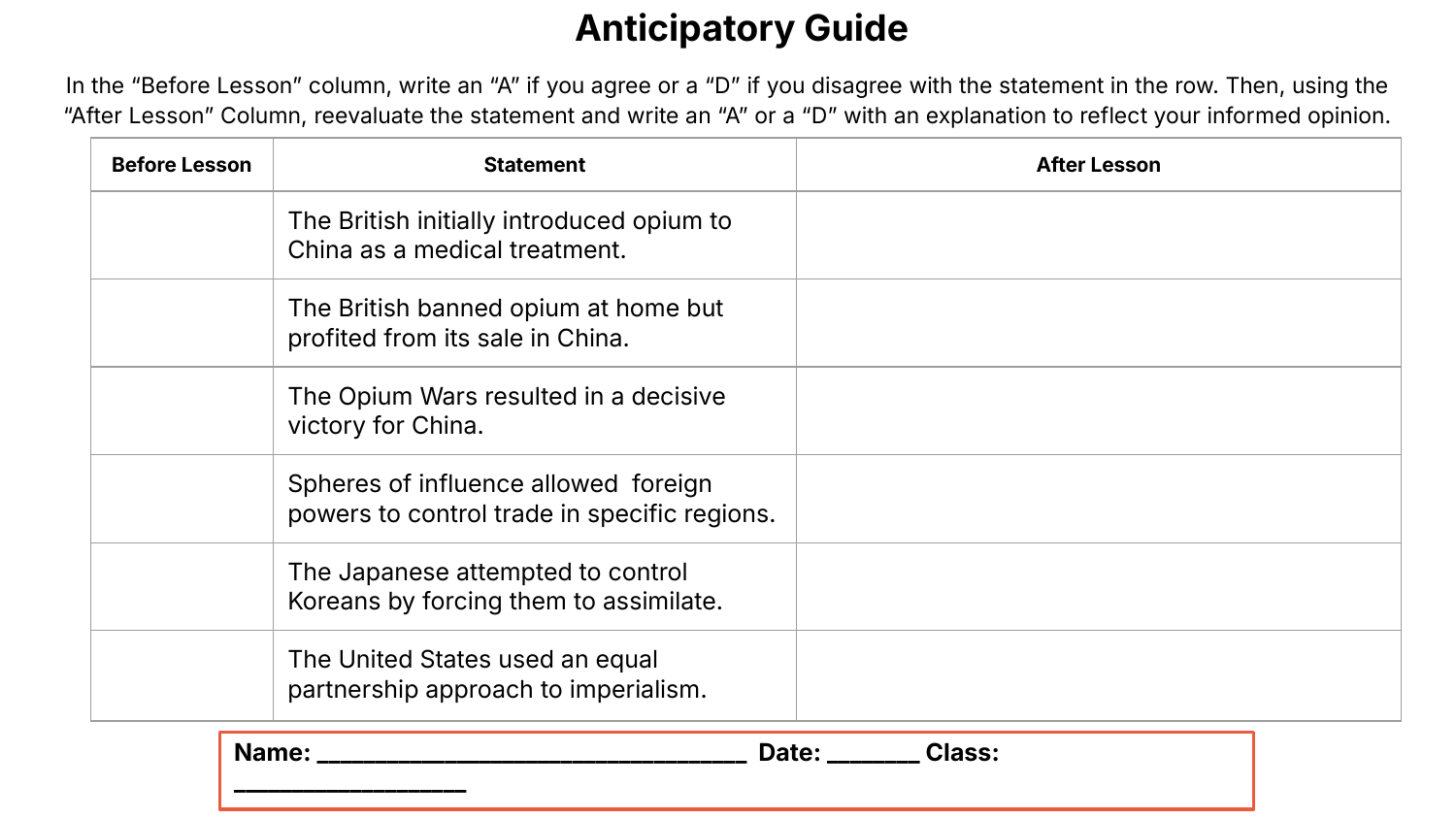

Anticipatory Guide

In the “Before Lesson” column, write an “A” if you agree or a “D” if you disagree with the statement in the row. Then, using the “After Lesson” Column, reevaluate the statement and write an “A” or a “D” with an explanation to reflect your informed opinion.
| Before Lesson | Statement | After Lesson |
| --- | --- | --- |
|  | The British initially introduced opium to China as a medical treatment. |  |
|  | The British banned opium at home but profited from its sale in China. |  |
|  | The Opium Wars resulted in a decisive victory for China. |  |
|  | Spheres of influence allowed foreign powers to control trade in specific regions. |  |
|  | The Japanese attempted to control Koreans by forcing them to assimilate. |  |
|  | The United States used an equal partnership approach to imperialism. |  |
Name: _____________________________________  Date: ________ Class: ____________________